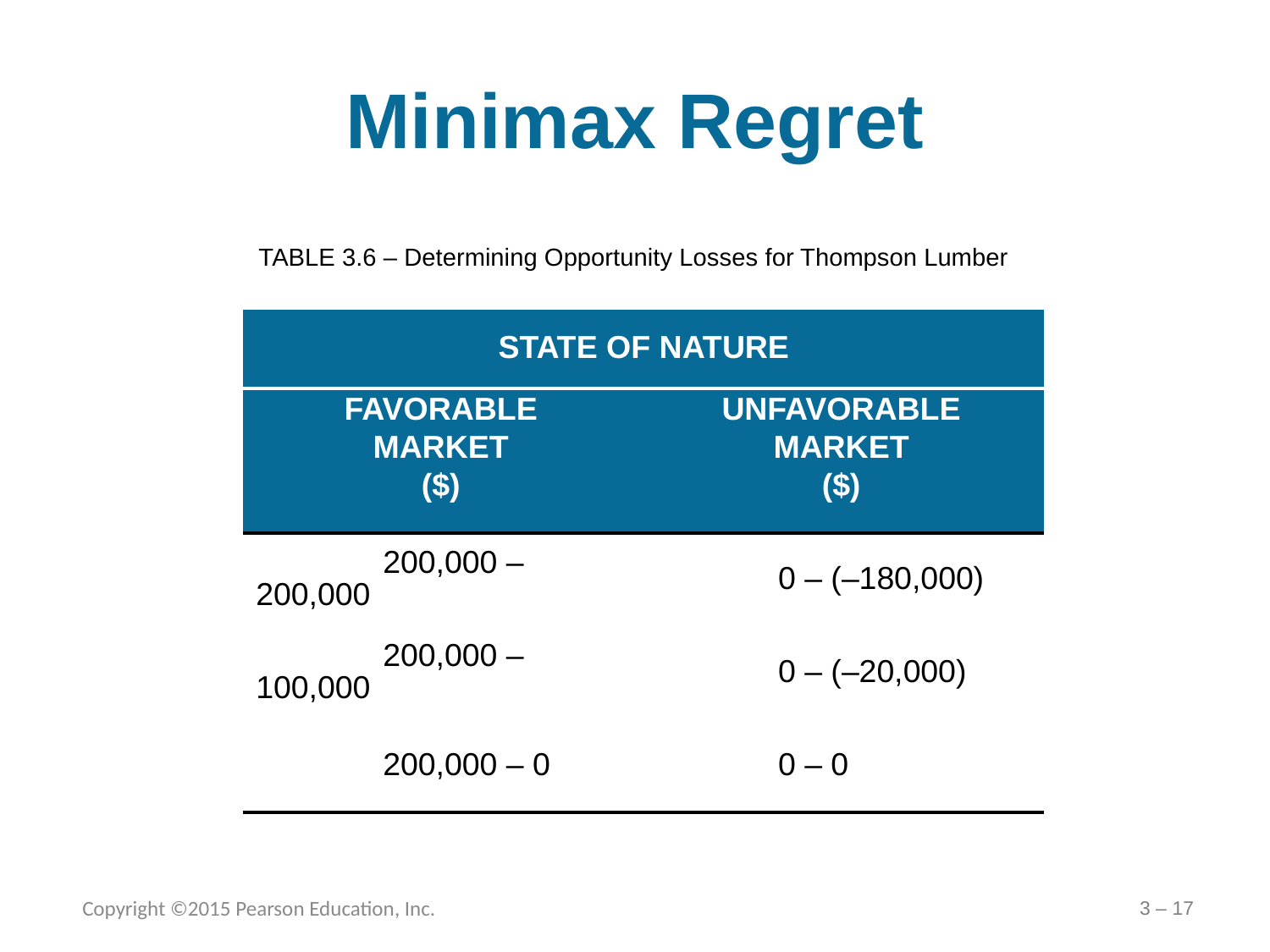

# Minimax Regret
TABLE 3.6 – Determining Opportunity Losses for Thompson Lumber
| STATE OF NATURE |  |
| --- | --- |
| FAVORABLE MARKET ($) | UNFAVORABLE MARKET ($) |
| 200,000 – 200,000 | 0 – (–180,000) |
| 200,000 – 100,000 | 0 – (–20,000) |
| 200,000 – 0 | 0 – 0 |
Copyright ©2015 Pearson Education, Inc.
3 – 17